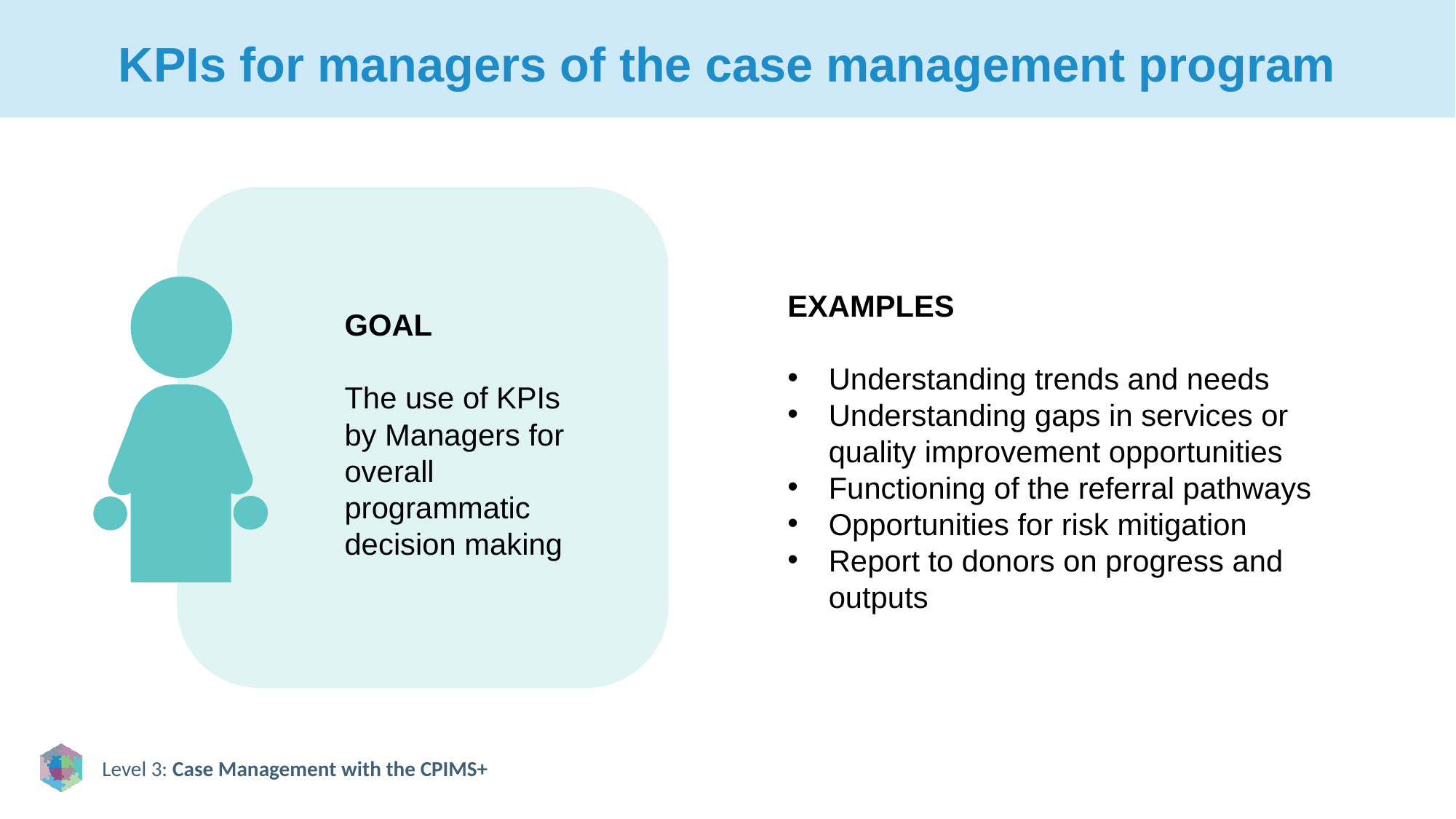

# KPIs for managers of the case management program

EXAMPLES

Understanding trends and needs
Understanding gaps in services or quality improvement opportunities
Functioning of the referral pathways
Opportunities for risk mitigation
Report to donors on progress and outputs
GOAL

The use of KPIs by Managers for overall programmatic decision making